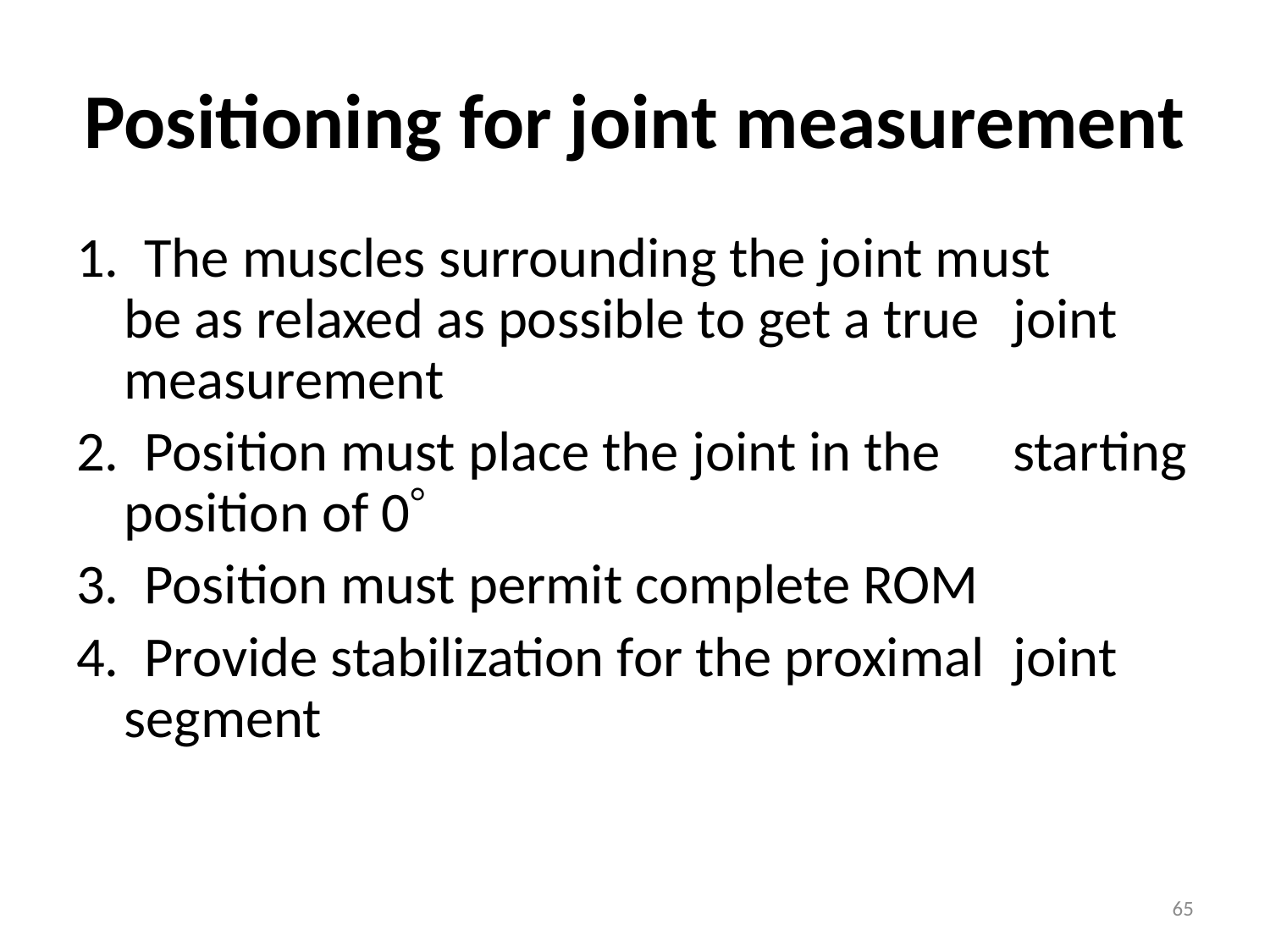

# Positioning for joint measurement
1.  The muscles surrounding the joint must 	be as relaxed as possible to get a true 	joint measurement
2.  Position must place the joint in the 	starting position of 0°
3.  Position must permit complete ROM
4.  Provide stabilization for the proximal 	joint segment
65